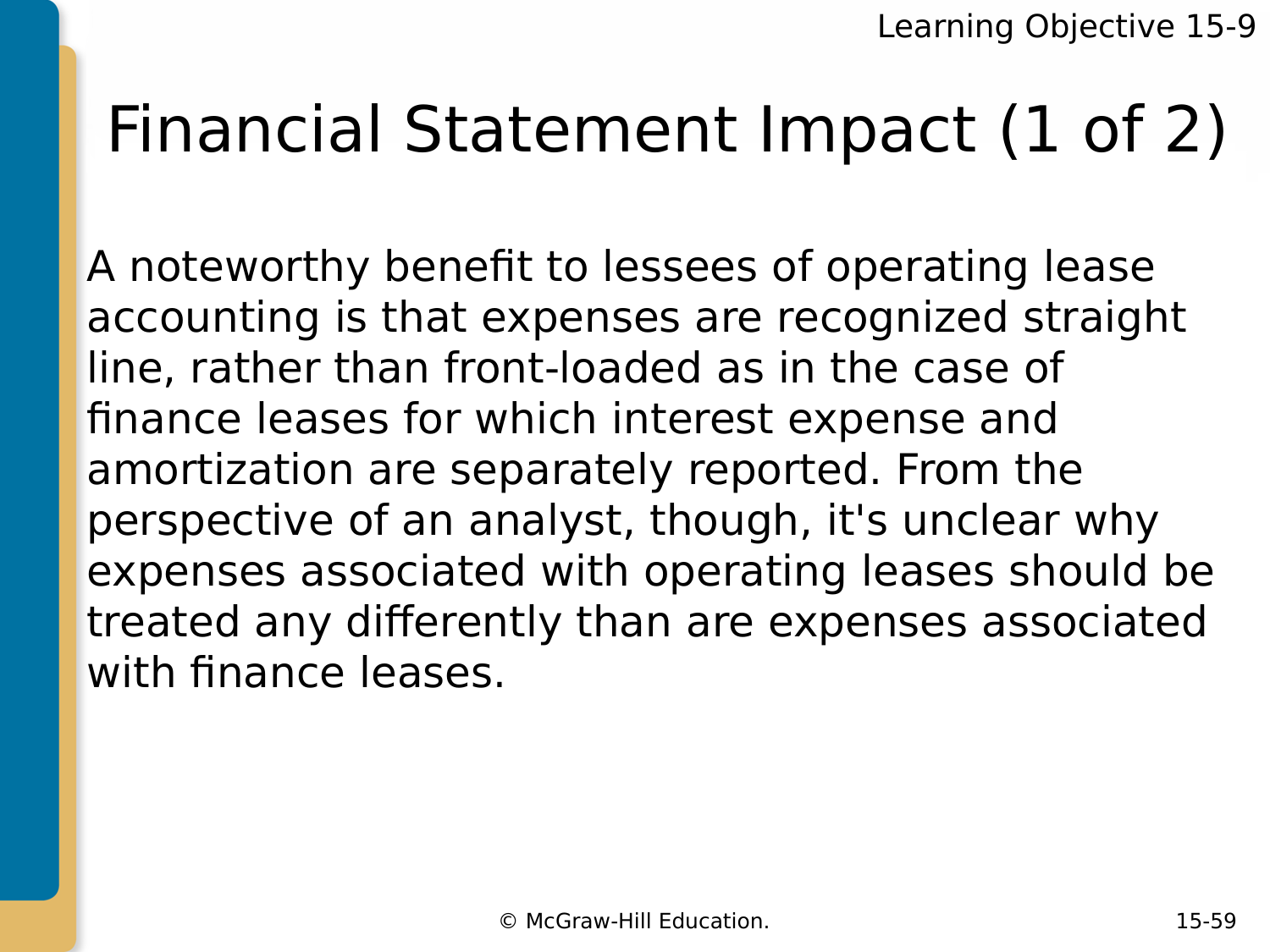

Learning Objective 15-9
# Financial Statement Impact (1 of 2)
A noteworthy benefit to lessees of operating lease accounting is that expenses are recognized straight line, rather than front-loaded as in the case of finance leases for which interest expense and amortization are separately reported. From the perspective of an analyst, though, it's unclear why expenses associated with operating leases should be treated any differently than are expenses associated with finance leases.